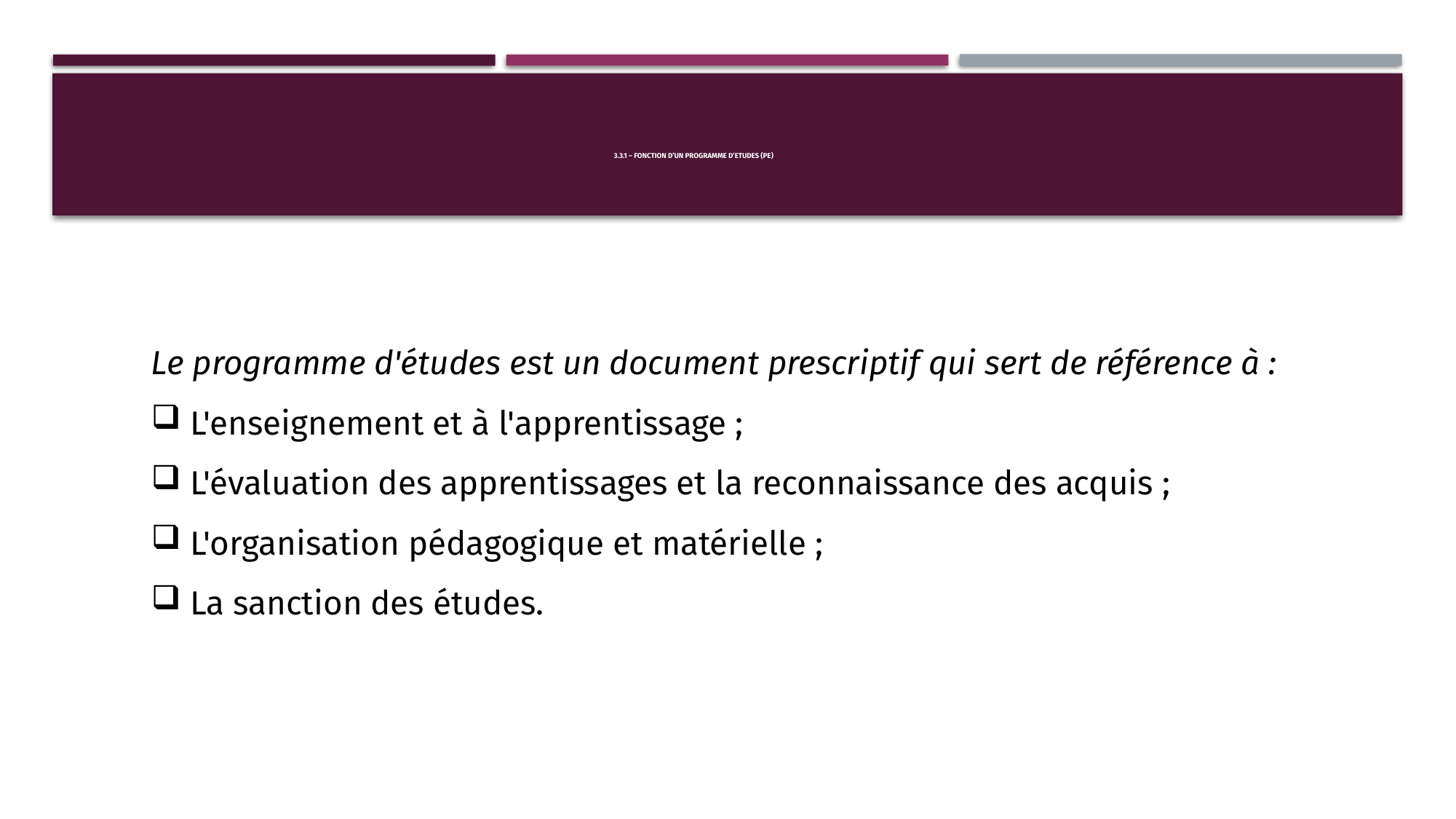

# 3.3.1 – FONCTION D’UN PROGRAMME D’ETUDES (PE)

Le programme d'études est un document prescriptif qui sert de référence à :
 L'enseignement et à l'apprentissage ;
 L'évaluation des apprentissages et la reconnaissance des acquis ;
 L'organisation pédagogique et matérielle ;
 La sanction des études.